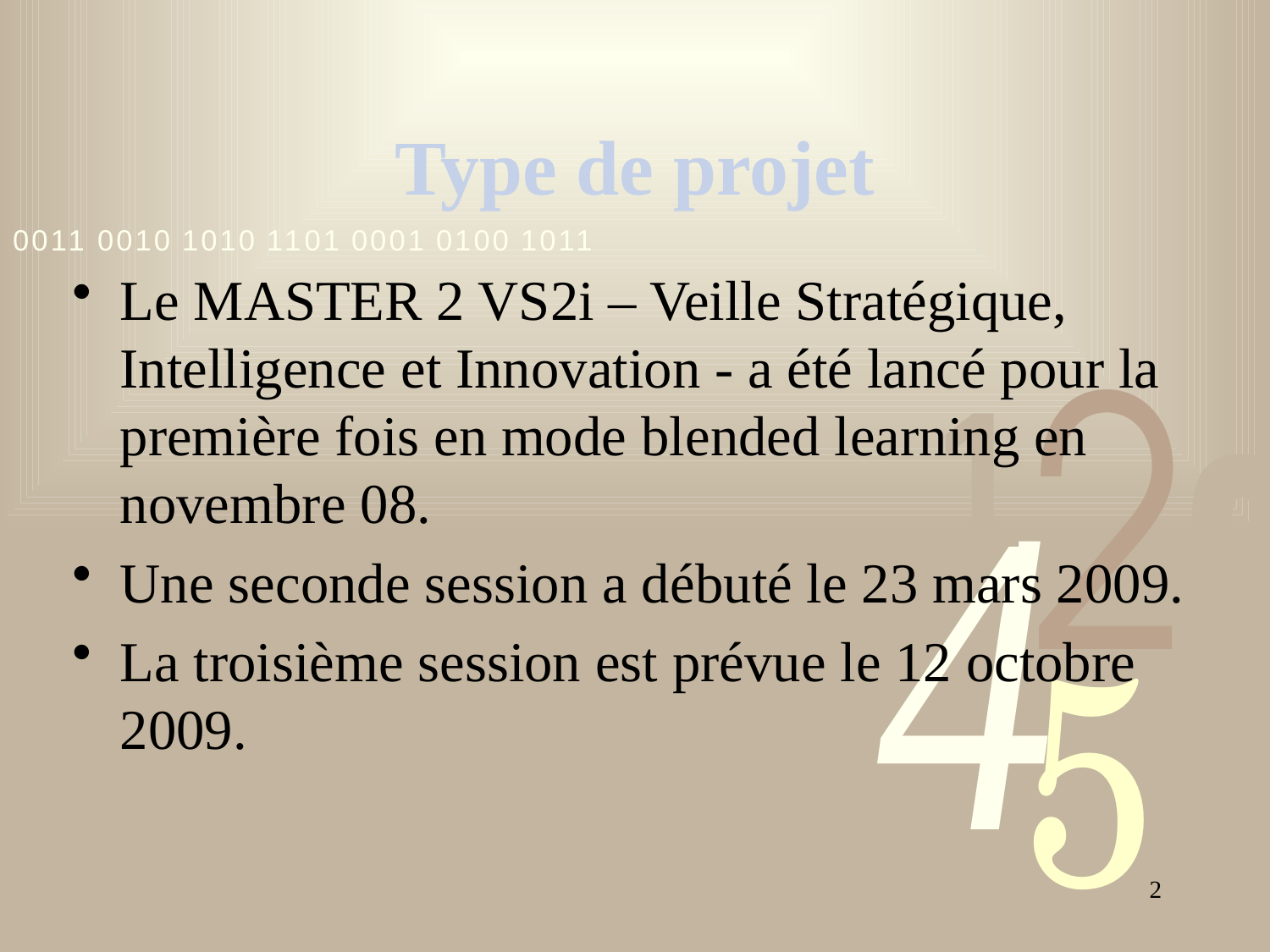

# Type de projet
Le MASTER 2 VS2i – Veille Stratégique, Intelligence et Innovation - a été lancé pour la première fois en mode blended learning en novembre 08.
Une seconde session a débuté le 23 mars 2009.
La troisième session est prévue le 12 octobre 2009.

2